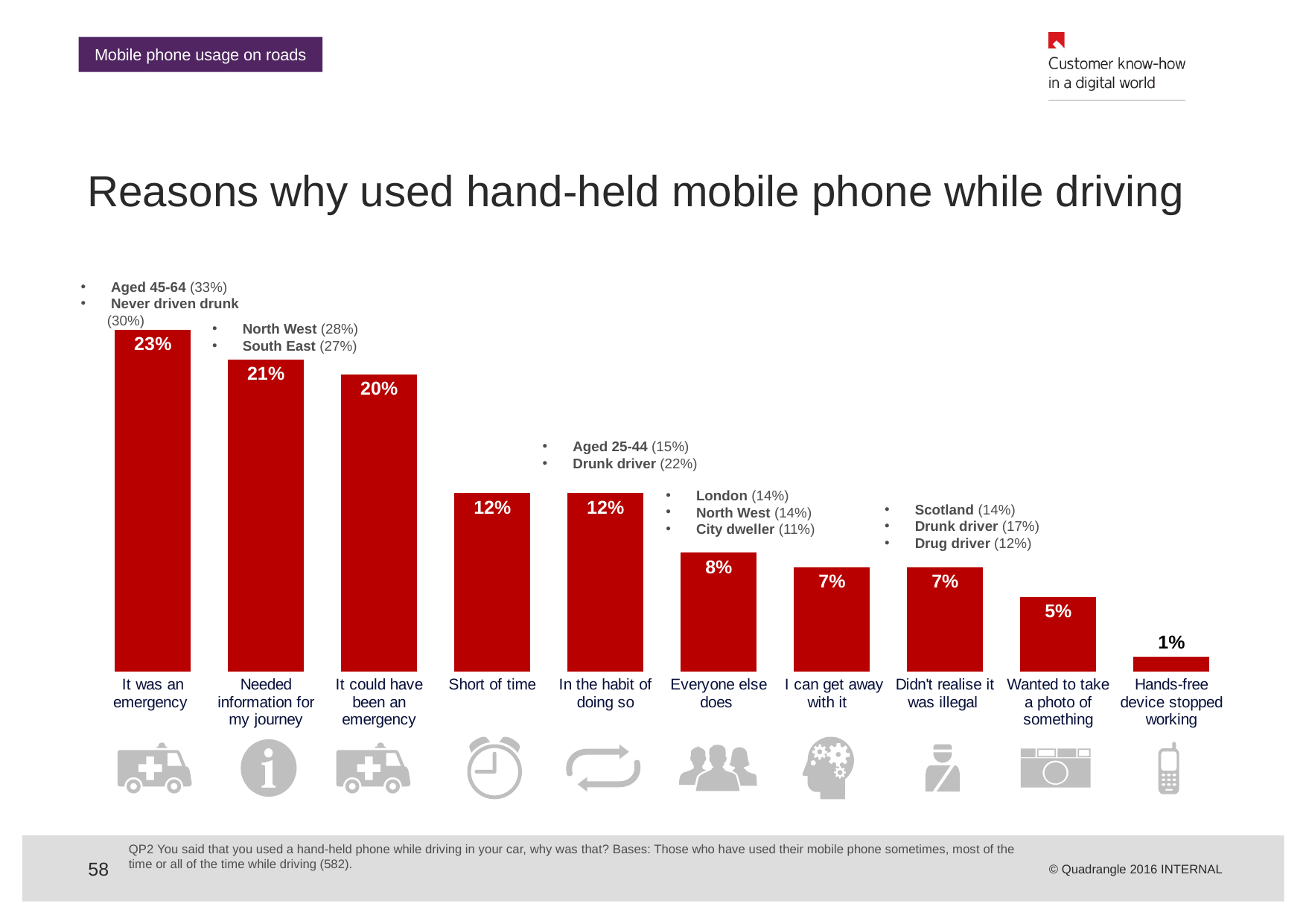

Mobile phone usage on roads
# Reasons why used hand-held mobile phone while driving
 Aged 45-64 (33%)
 Never driven drunk (30%)

### Chart

| Category | Column1 |
|---|---|
| It was an emergency  | 0.23 |
| Needed information for my journey | 0.21000000000000021 |
| It could have been an emergency | 0.2 |
| Short of time | 0.12000000000000002 |
| In the habit of doing so | 0.12000000000000002 |
| Everyone else does  | 0.08000000000000004 |
|  I can get away with it   | 0.07000000000000002 |
| Didn't realise it was illegal  | 0.07000000000000002 |
| Wanted to take a photo of something | 0.05 |
| Hands-free device stopped working | 0.010000000000000005 |
 North West (28%)
 South East (27%)
 Aged 25-44 (15%)
 Drunk driver (22%)
 London (14%)
 North West (14%)
 City dweller (11%)
 Scotland (14%)
 Drunk driver (17%)
 Drug driver (12%)

QP2 You said that you used a hand-held phone while driving in your car, why was that? Bases: Those who have used their mobile phone sometimes, most of the time or all of the time while driving (582).